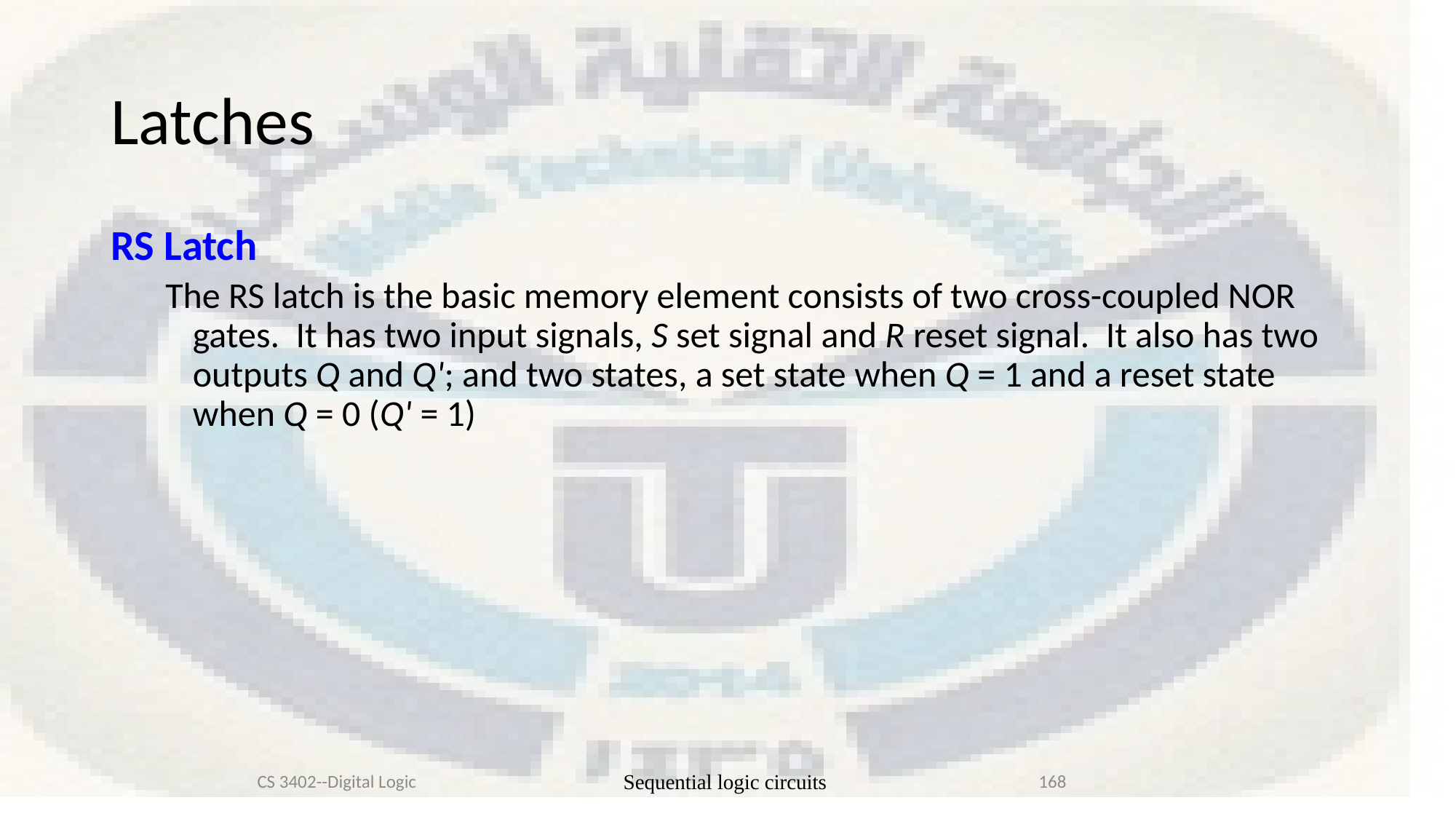

# Latches
RS Latch
The RS latch is the basic memory element consists of two cross-coupled NOR gates.  It has two input signals, S set signal and R reset signal.  It also has two outputs Q and Q'; and two states, a set state when Q = 1 and a reset state when Q = 0 (Q' = 1)
CS 3402--Digital Logic
Sequential logic circuits
168